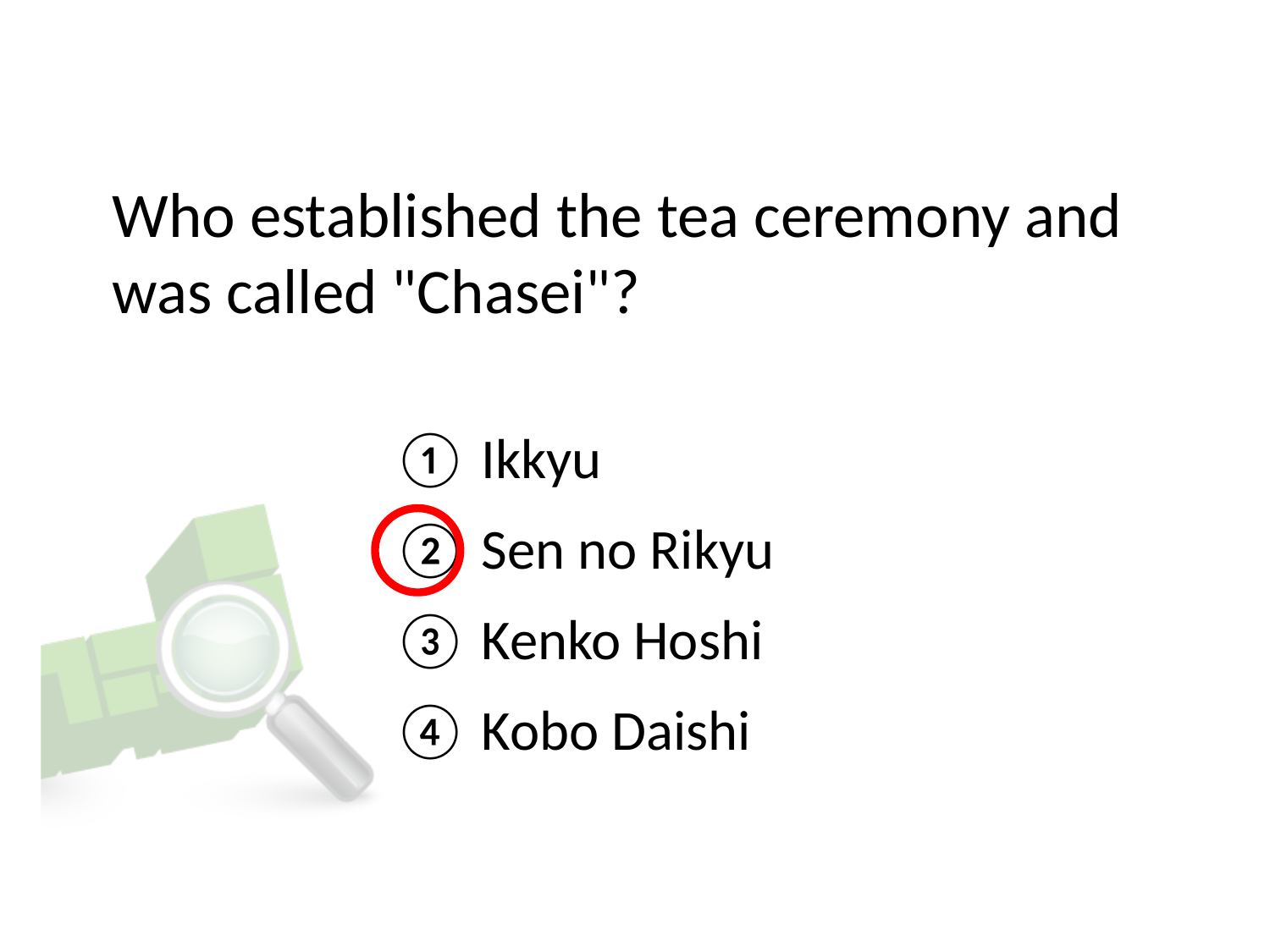

# Who established the tea ceremony and was called "Chasei"?
① Ikkyu
② Sen no Rikyu
③ Kenko Hoshi
④ Kobo Daishi